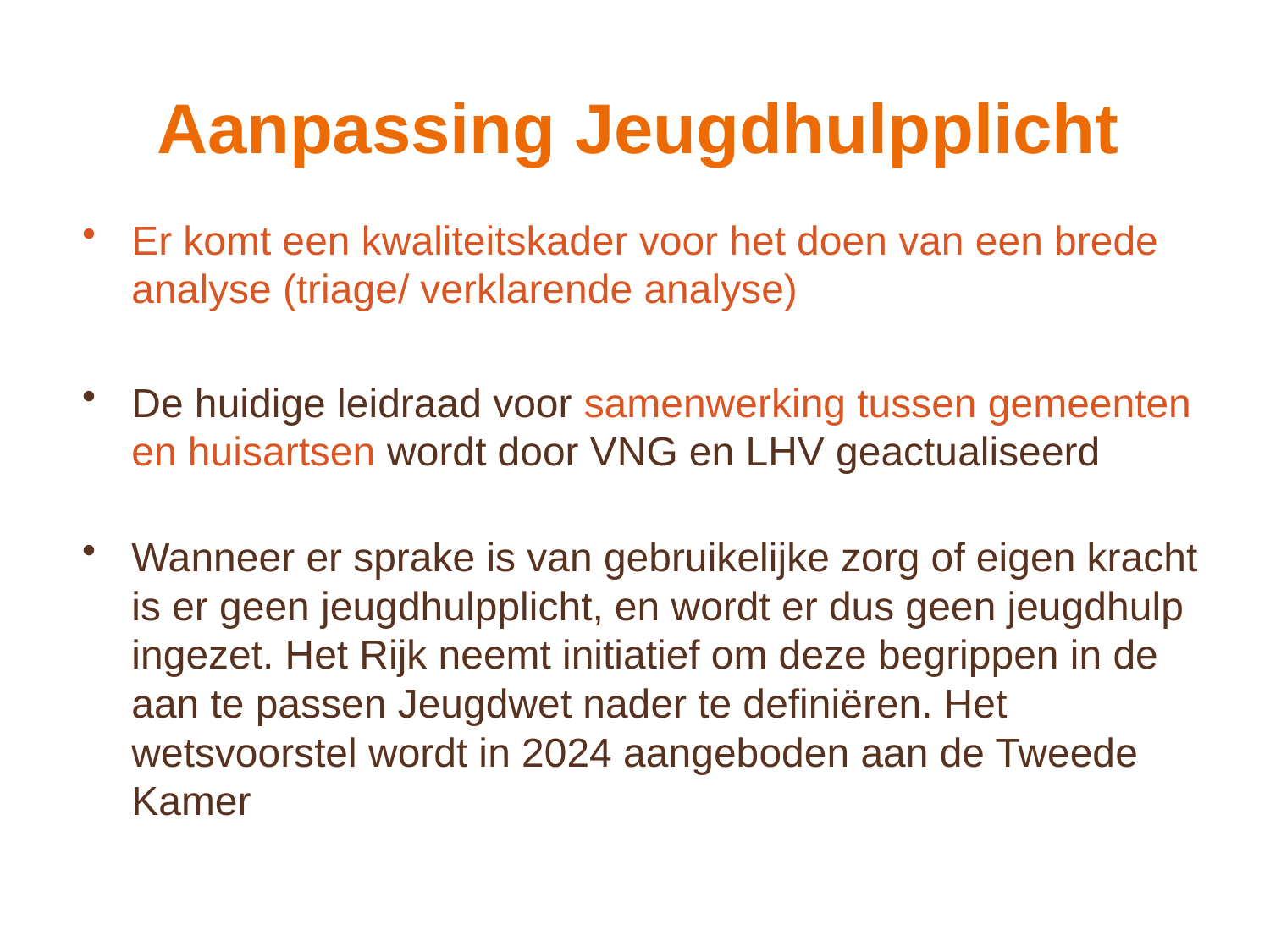

# Aanpassing Jeugdhulpplicht
Er komt een kwaliteitskader voor het doen van een brede analyse (triage/ verklarende analyse)

De huidige leidraad voor samenwerking tussen gemeenten en huisartsen wordt door VNG en LHV geactualiseerd
Wanneer er sprake is van gebruikelijke zorg of eigen kracht is er geen jeugdhulpplicht, en wordt er dus geen jeugdhulp ingezet. Het Rijk neemt initiatief om deze begrippen in de aan te passen Jeugdwet nader te definiëren. Het wetsvoorstel wordt in 2024 aangeboden aan de Tweede Kamer